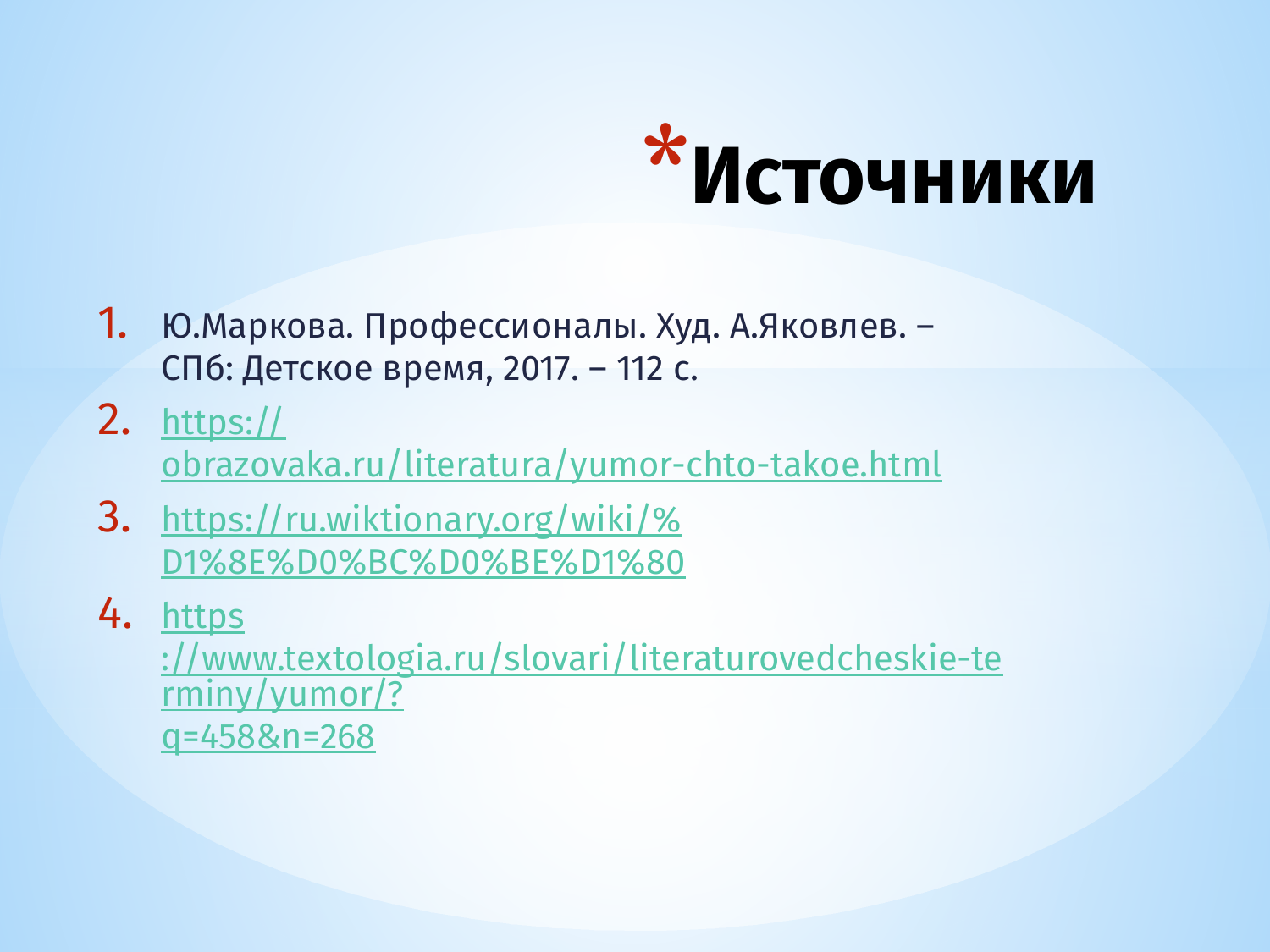

# Источники
Ю.Маркова. Профессионалы. Худ. А.Яковлев. – СПб: Детское время, 2017. – 112 с.
https://obrazovaka.ru/literatura/yumor-chto-takoe.html
https://ru.wiktionary.org/wiki/%D1%8E%D0%BC%D0%BE%D1%80
https://www.textologia.ru/slovari/literaturovedcheskie-terminy/yumor/?q=458&n=268